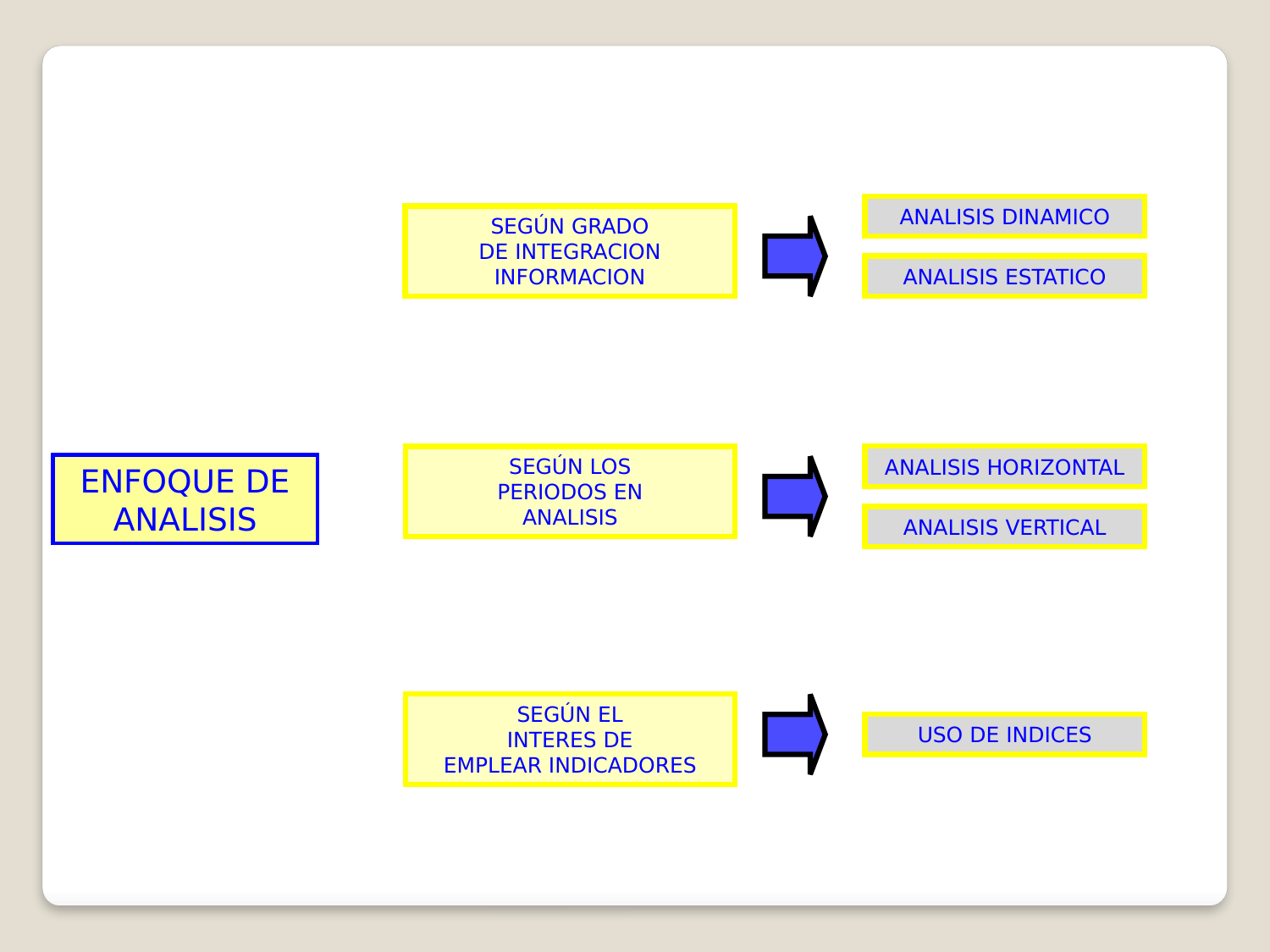

ANALISIS DINAMICO
SEGÚN GRADO
DE INTEGRACION
INFORMACION

ANALISIS ESTATICO

ANALISIS HORIZONTAL
SEGÚN LOS
PERIODOS EN
ANALISIS
ENFOQUE DE ANALISIS

ANALISIS VERTICAL
SEGÚN EL
INTERES DE
EMPLEAR INDICADORES

USO DE INDICES